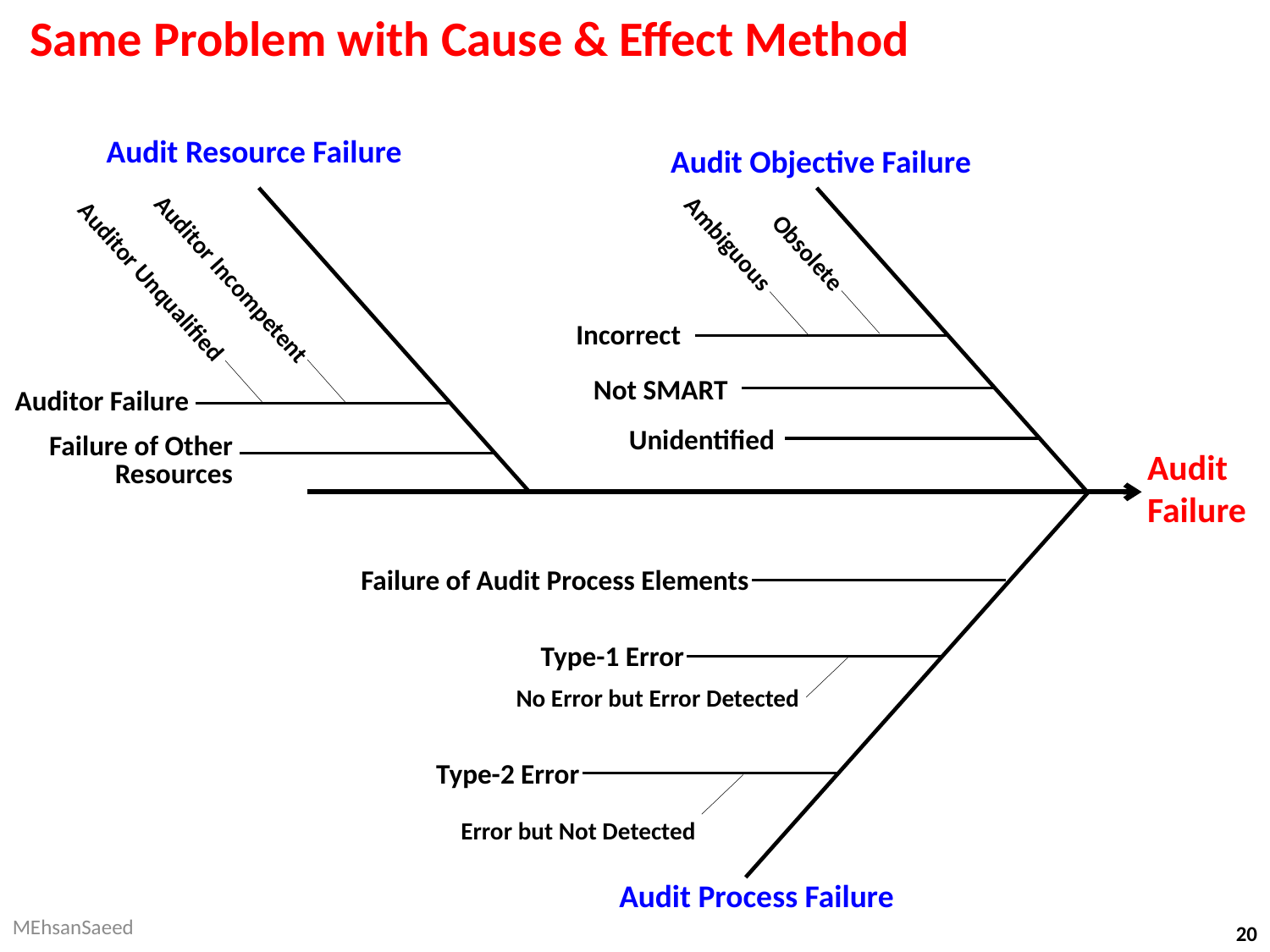

# Same Problem with Cause & Effect Method
Audit Resource Failure
Audit Objective Failure
Ambiguous
Obsolete
Auditor Unqualified
Auditor Incompetent
Incorrect
Not SMART
Unidentified
Auditor Failure
Failure of Other Resources
Audit Failure
Failure of Audit Process Elements
Type-1 Error
No Error but Error Detected
Type-2 Error
Error but Not Detected
Audit Process Failure
MEhsanSaeed
20